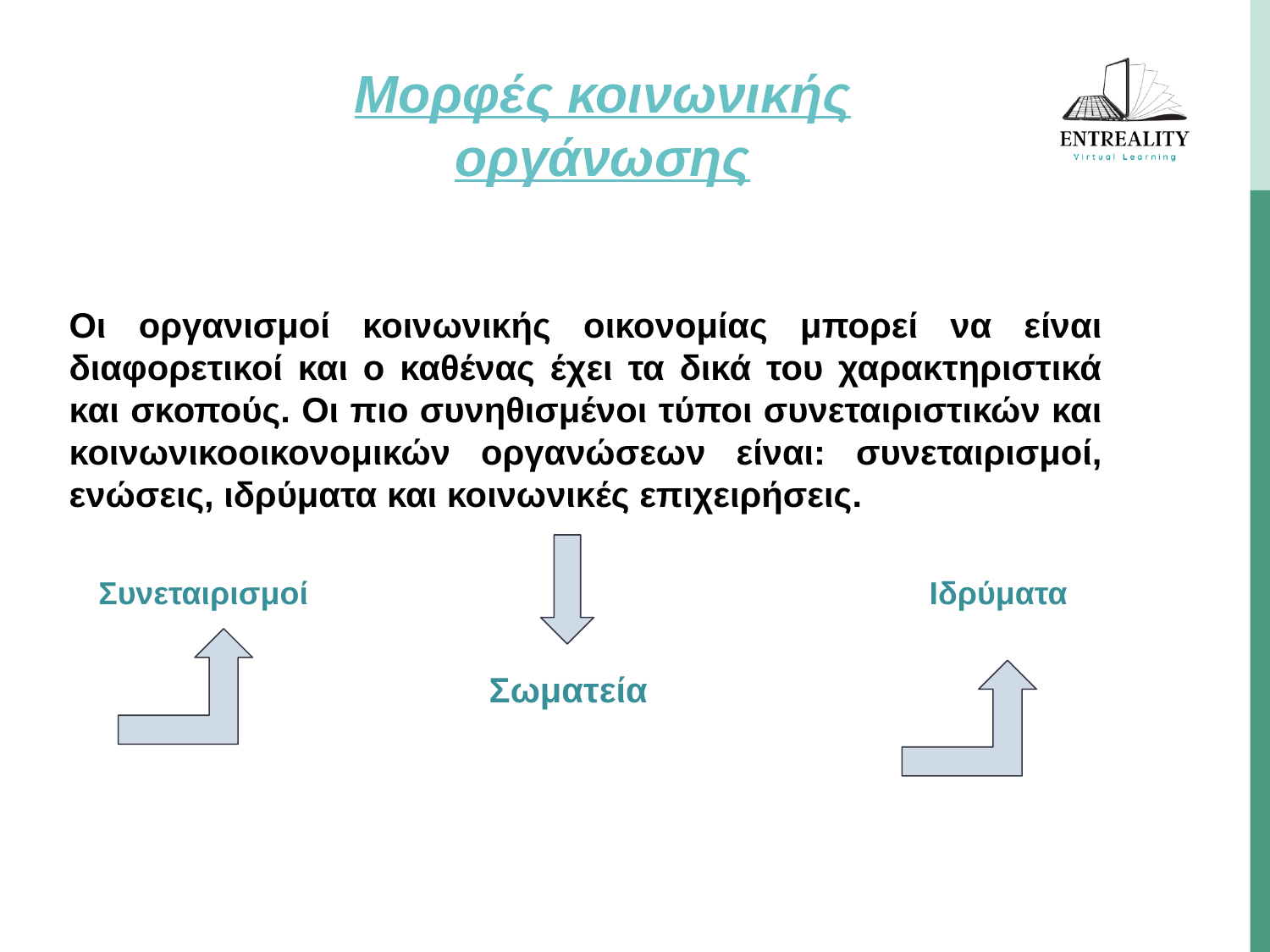

# Μορφές κοινωνικής οργάνωσης

Οι οργανισμοί κοινωνικής οικονομίας μπορεί να είναι διαφορετικοί και ο καθένας έχει τα δικά του χαρακτηριστικά και σκοπούς. Οι πιο συνηθισμένοι τύποι συνεταιριστικών και κοινωνικοοικονομικών οργανώσεων είναι: συνεταιρισμοί, ενώσεις, ιδρύματα και κοινωνικές επιχειρήσεις.

   Συνεταιρισμοί                                                                           Ιδρύματα

                                                    Σωματεία